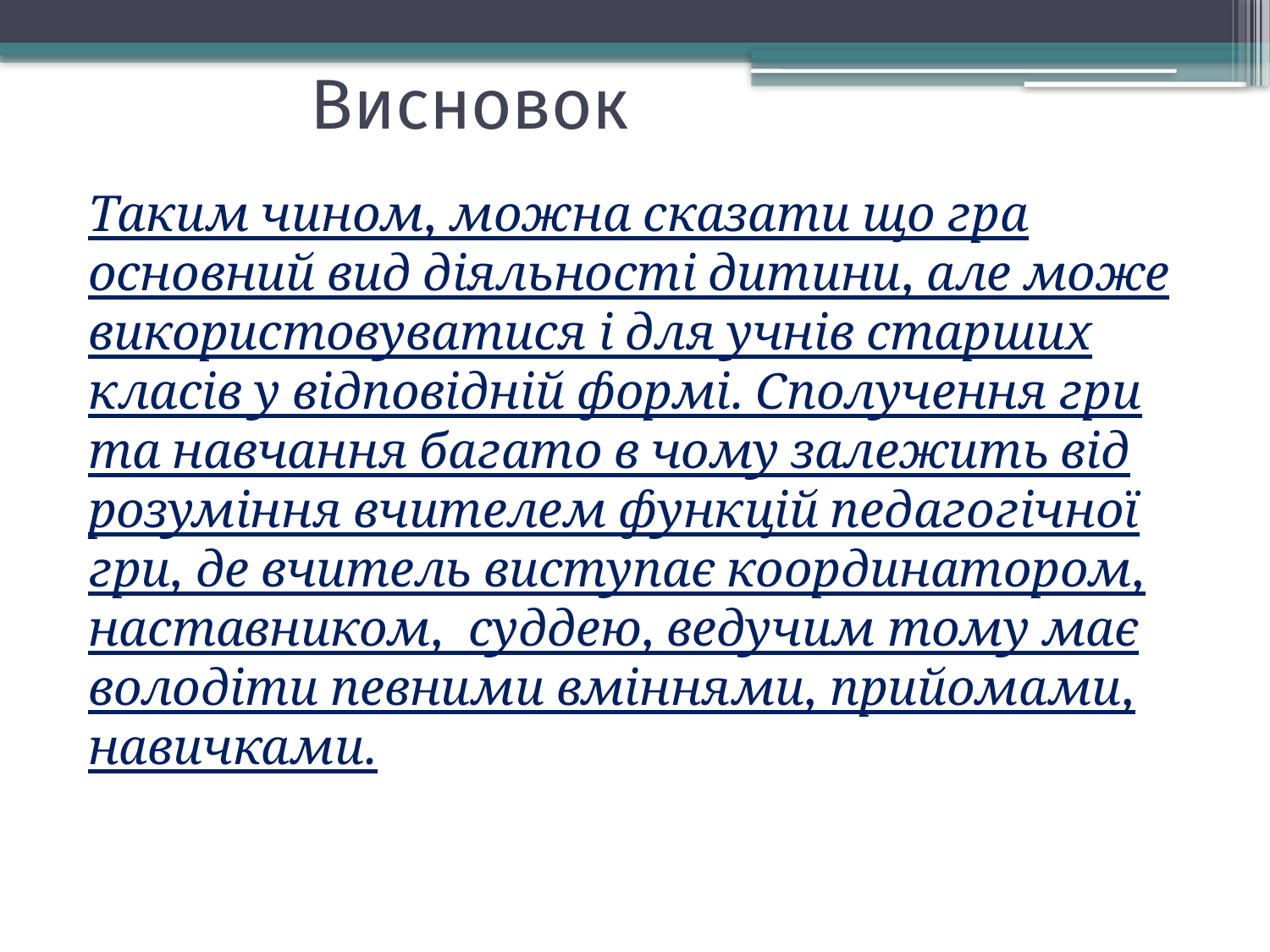

# Висновок
   Таким чином, можна сказати що гра основний вид діяльності дитини, але може використовуватися і для учнів старших класів у відповідній формі. Сполучення гри та навчання багато в чому залежить від розуміння вчителем функцій педагогічної гри, де вчитель виступає координатором, наставником,  суддею, ведучим тому має володіти певними вміннями, прийомами, навичками.